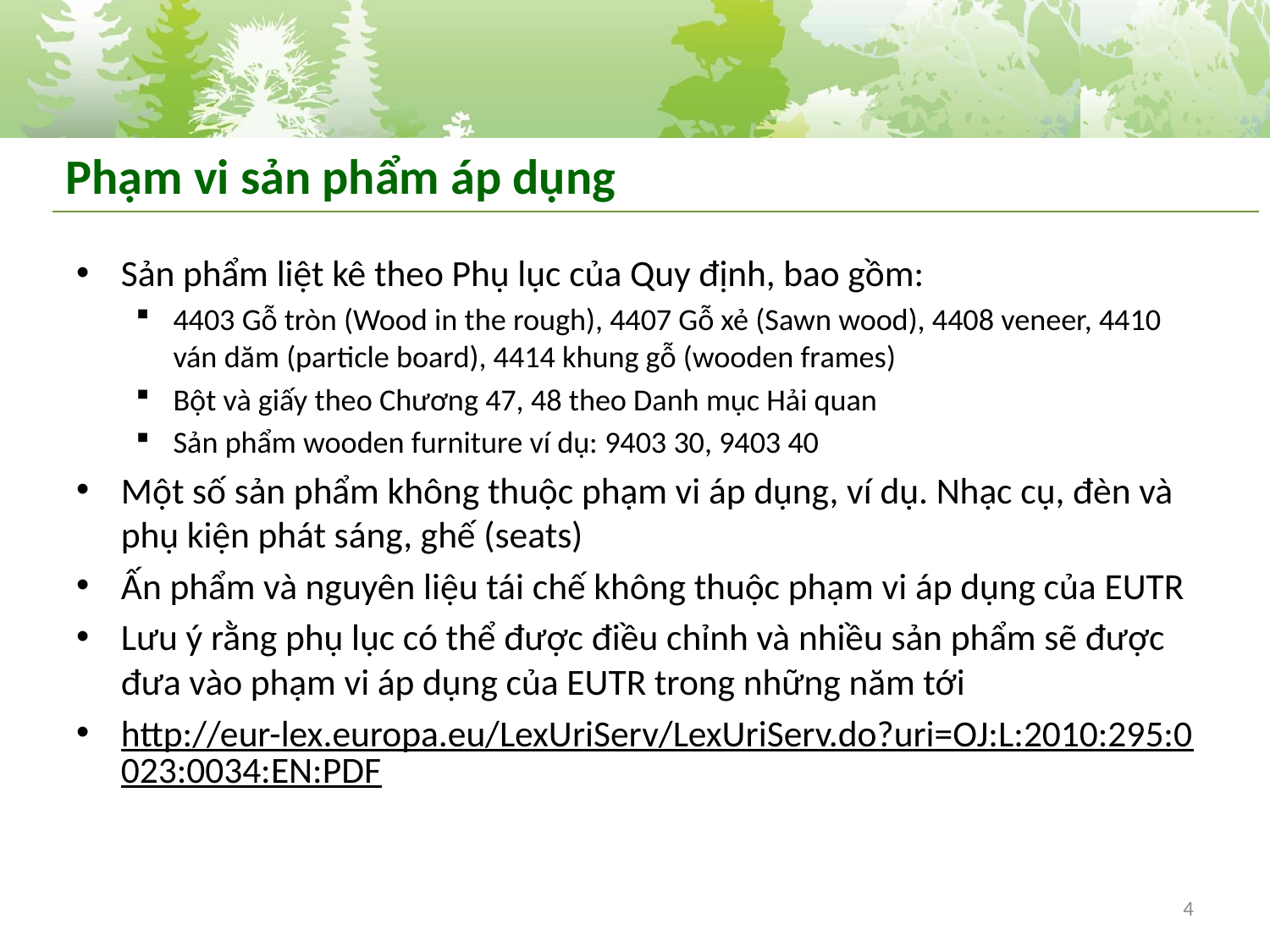

# Phạm vi sản phẩm áp dụng
Sản phẩm liệt kê theo Phụ lục của Quy định, bao gồm:
4403 Gỗ tròn (Wood in the rough), 4407 Gỗ xẻ (Sawn wood), 4408 veneer, 4410 ván dăm (particle board), 4414 khung gỗ (wooden frames)
Bột và giấy theo Chương 47, 48 theo Danh mục Hải quan
Sản phẩm wooden furniture ví dụ: 9403 30, 9403 40
Một số sản phẩm không thuộc phạm vi áp dụng, ví dụ. Nhạc cụ, đèn và phụ kiện phát sáng, ghế (seats)
Ấn phẩm và nguyên liệu tái chế không thuộc phạm vi áp dụng của EUTR
Lưu ý rằng phụ lục có thể được điều chỉnh và nhiều sản phẩm sẽ được đưa vào phạm vi áp dụng của EUTR trong những năm tới
http://eur-lex.europa.eu/LexUriServ/LexUriServ.do?uri=OJ:L:2010:295:0023:0034:EN:PDF

4